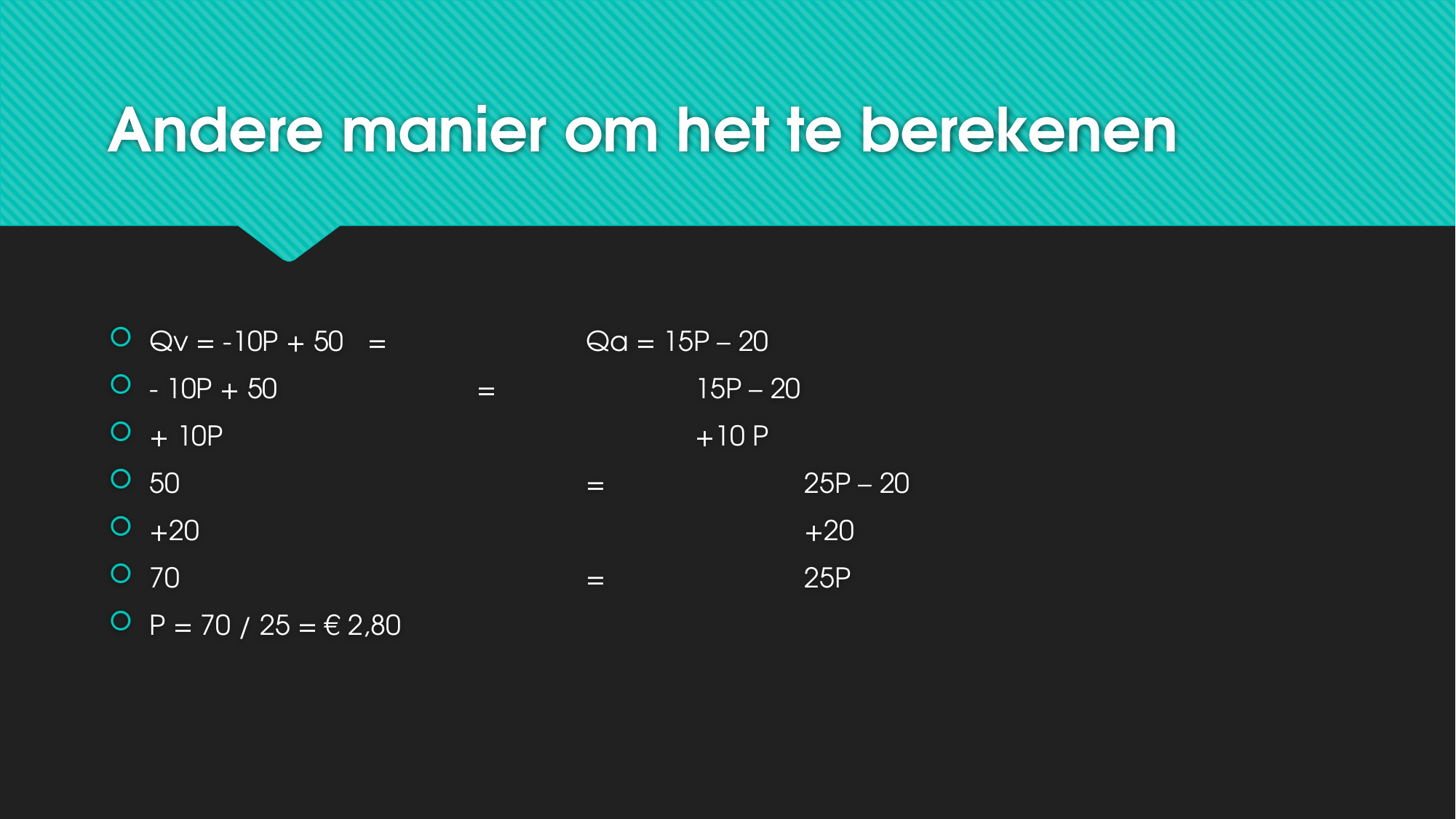

# Andere manier om het te berekenen
Qv = -10P + 50 	= 		Qa = 15P – 20
- 10P + 50 		=		15P – 20
+ 10P					+10 P
50				=		25P – 20
+20						+20
70				=		25P
P = 70 / 25 = € 2,80